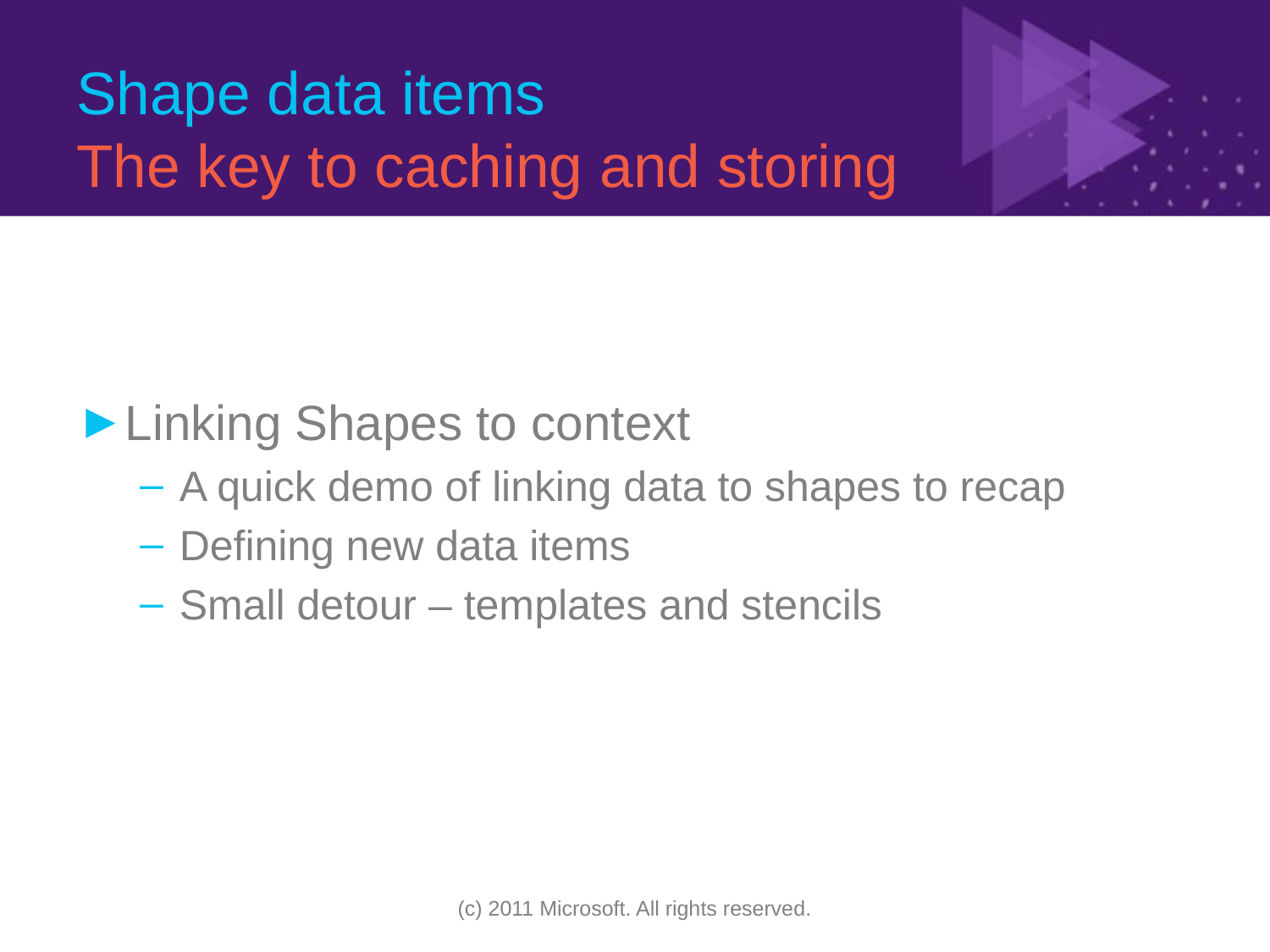

# Shape data items The key to caching and storing

Linking Shapes to context
A quick demo of linking data to shapes to recap
Defining new data items
Small detour – templates and stencils
(c) 2011 Microsoft. All rights reserved.